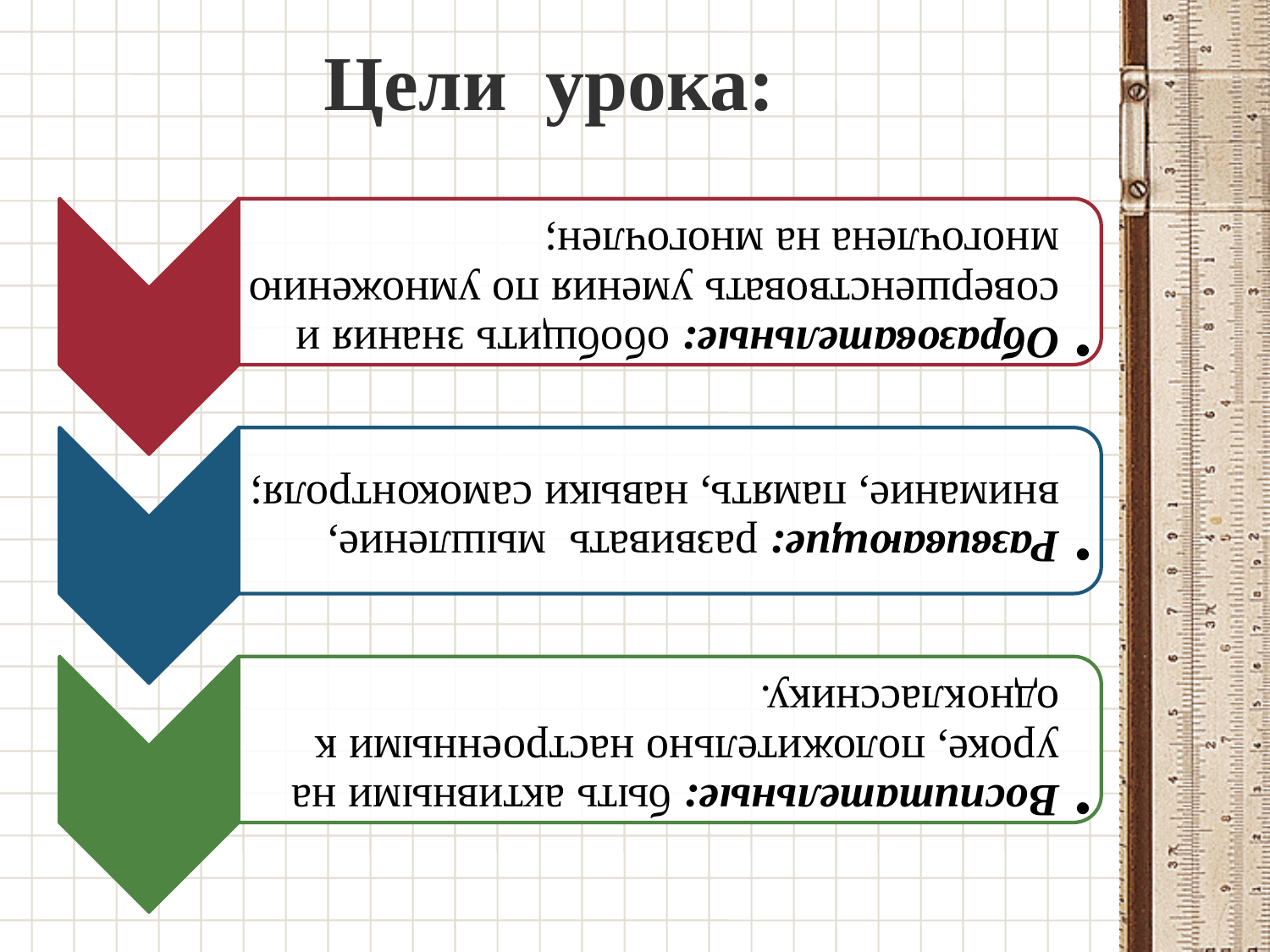

# Цели  урока:

Образовательные: обобщить знания и совершенствовать умения по умножению многочлена на многочлен;

Развивающие: развивать  мышление, внимание, память, навыки самоконтроля;

Воспитательные: быть активными на уроке, положительно настроенными к однокласснику.